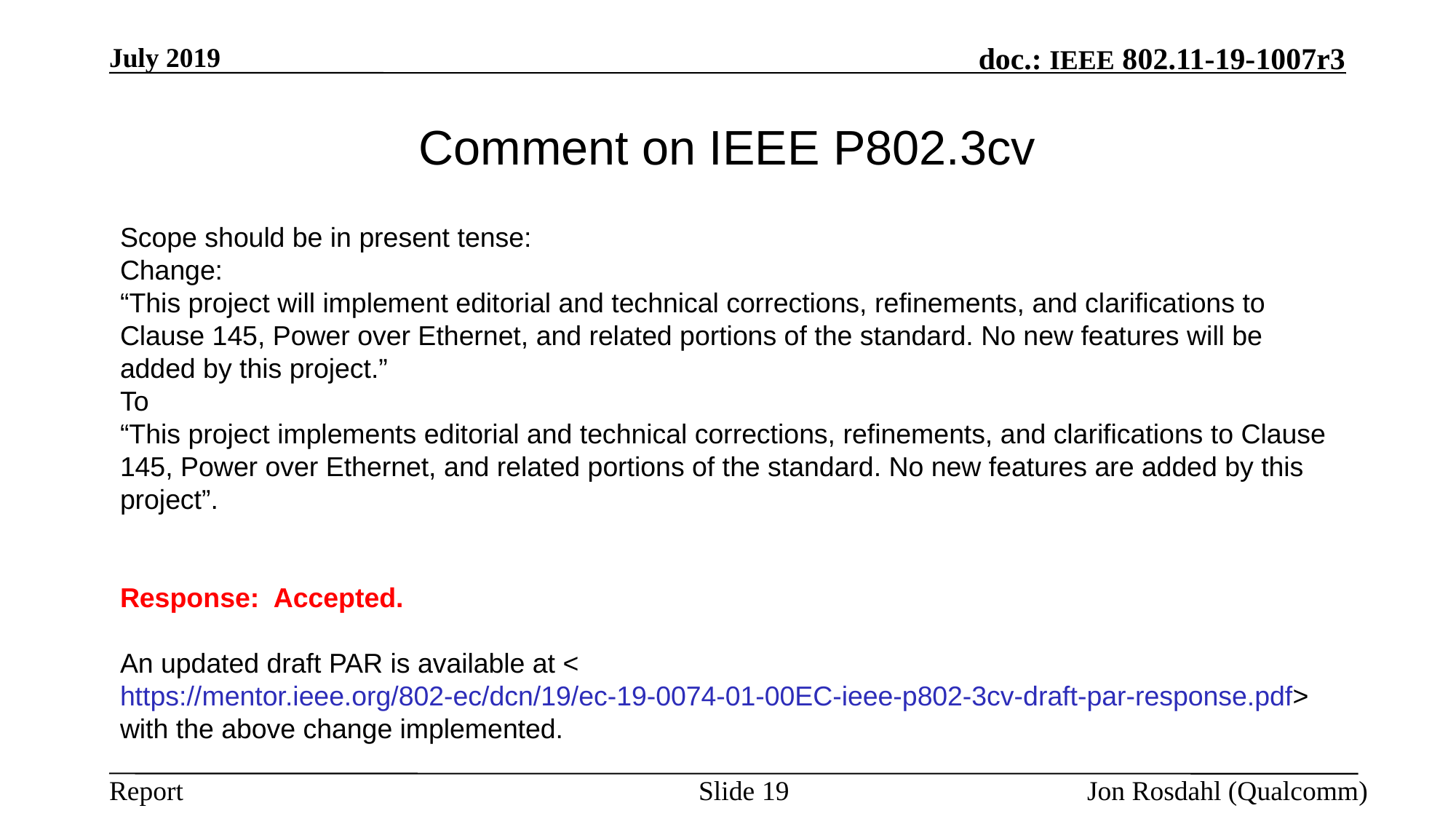

July 2019
# Comment on IEEE P802.3cv
Scope should be in present tense:
Change:
“This project will implement editorial and technical corrections, refinements, and clarifications to Clause 145, Power over Ethernet, and related portions of the standard. No new features will be added by this project.”
To
“This project implements editorial and technical corrections, refinements, and clarifications to Clause 145, Power over Ethernet, and related portions of the standard. No new features are added by this project”.
Response:  Accepted.
An updated draft PAR is available at <https://mentor.ieee.org/802-ec/dcn/19/ec-19-0074-01-00EC-ieee-p802-3cv-draft-par-response.pdf> with the above change implemented.
Slide 19
Jon Rosdahl (Qualcomm)